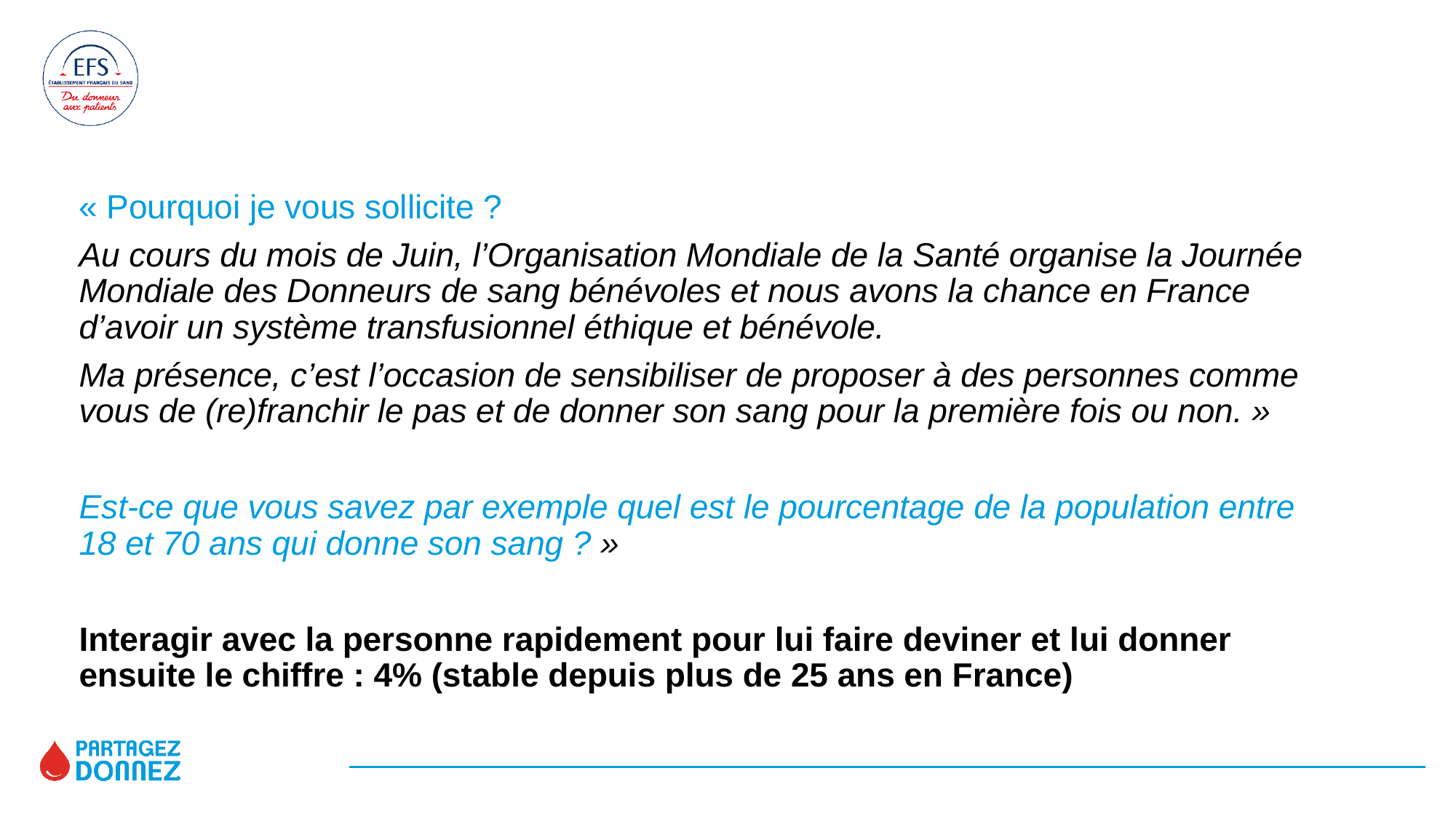

« Pourquoi je vous sollicite ?
Au cours du mois de Juin, l’Organisation Mondiale de la Santé organise la Journée Mondiale des Donneurs de sang bénévoles et nous avons la chance en France d’avoir un système transfusionnel éthique et bénévole.
Ma présence, c’est l’occasion de sensibiliser de proposer à des personnes comme vous de (re)franchir le pas et de donner son sang pour la première fois ou non. »

Est-ce que vous savez par exemple quel est le pourcentage de la population entre 18 et 70 ans qui donne son sang ? »

Interagir avec la personne rapidement pour lui faire deviner et lui donner ensuite le chiffre : 4% (stable depuis plus de 25 ans en France)